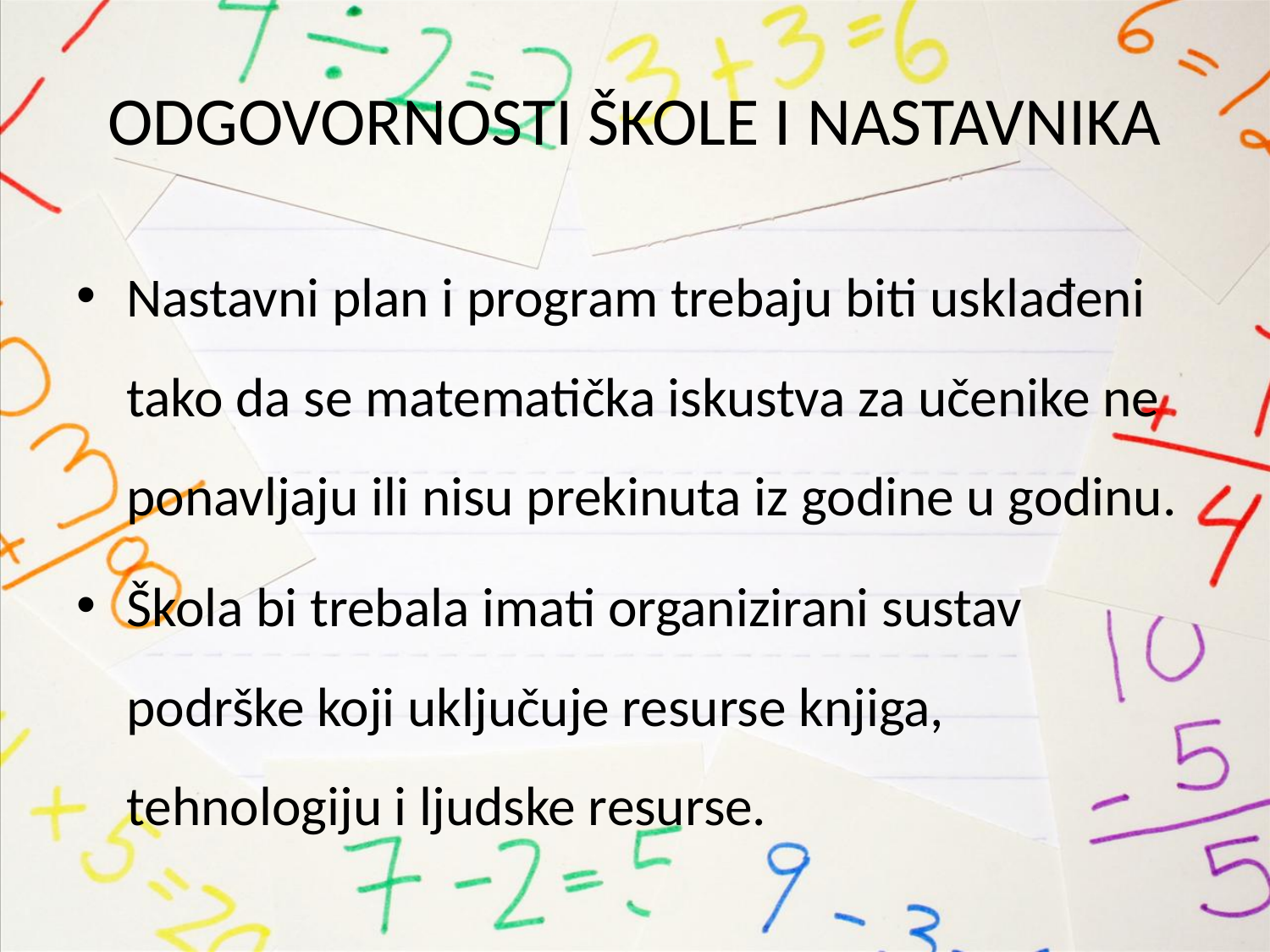

# ODGOVORNOSTI ŠKOLE I NASTAVNIKA
Nastavni plan i program trebaju biti usklađeni tako da se matematička iskustva za učenike ne ponavljaju ili nisu prekinuta iz godine u godinu.
Škola bi trebala imati organizirani sustav podrške koji uključuje resurse knjiga, tehnologiju i ljudske resurse.